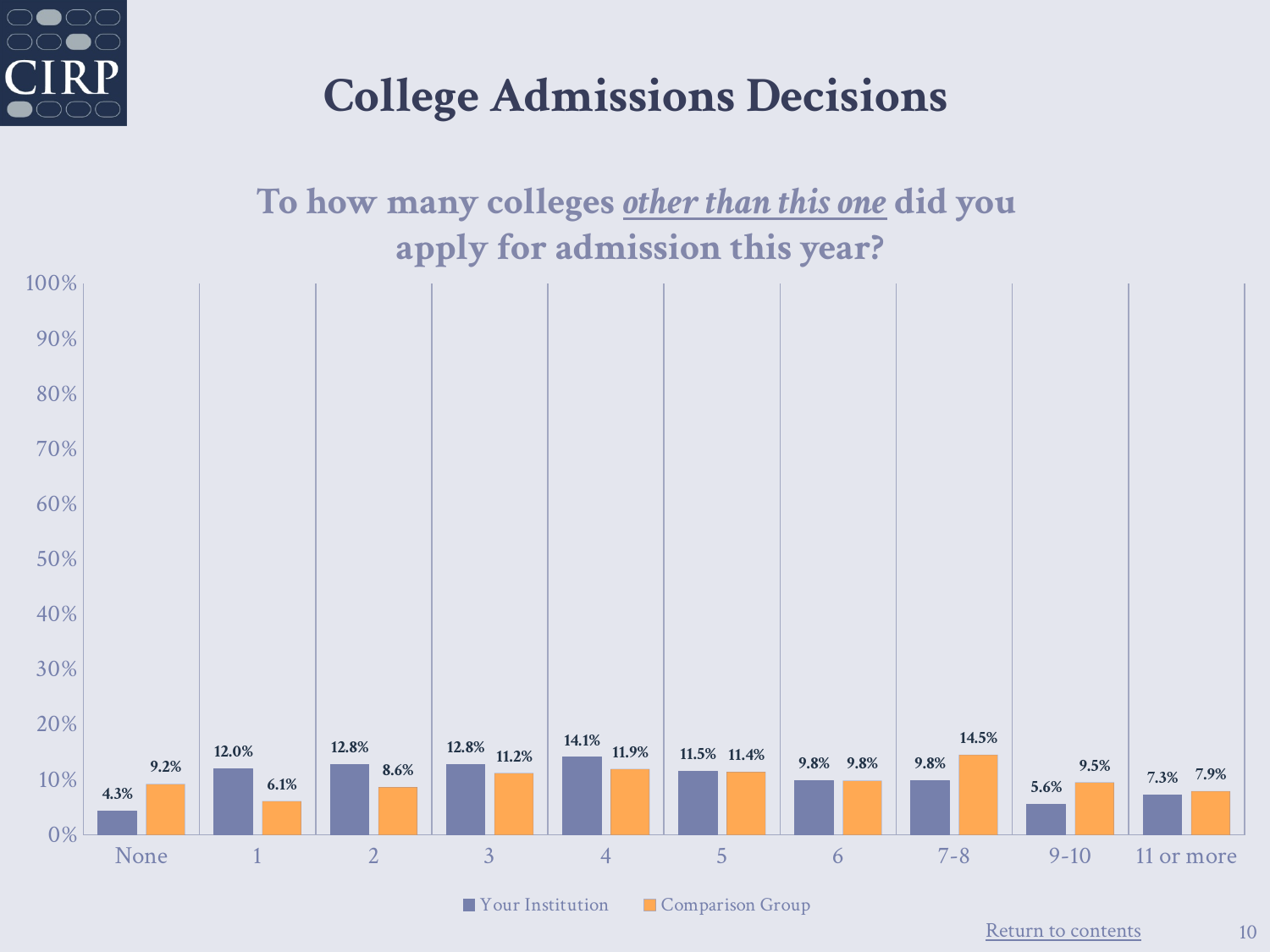

# College Admissions Decisions
To how many colleges other than this one did you
apply for admission this year?

### Chart: Sex

| Category |
|---|

### Chart

| Category | Your Institution | Comparison Group |
|---|---|---|
| None | 0.043 | 0.092 |
| 1 | 0.12 | 0.061 |
| 2 | 0.128 | 0.086 |
| 3 | 0.128 | 0.112 |
| 4 | 0.141 | 0.119 |
| 5 | 0.115 | 0.114 |
| 6 | 0.098 | 0.098 |
| 7-8 | 0.098 | 0.145 |
| 9-10 | 0.056 | 0.095 |
| 11 or more | 0.073 | 0.079 |
10